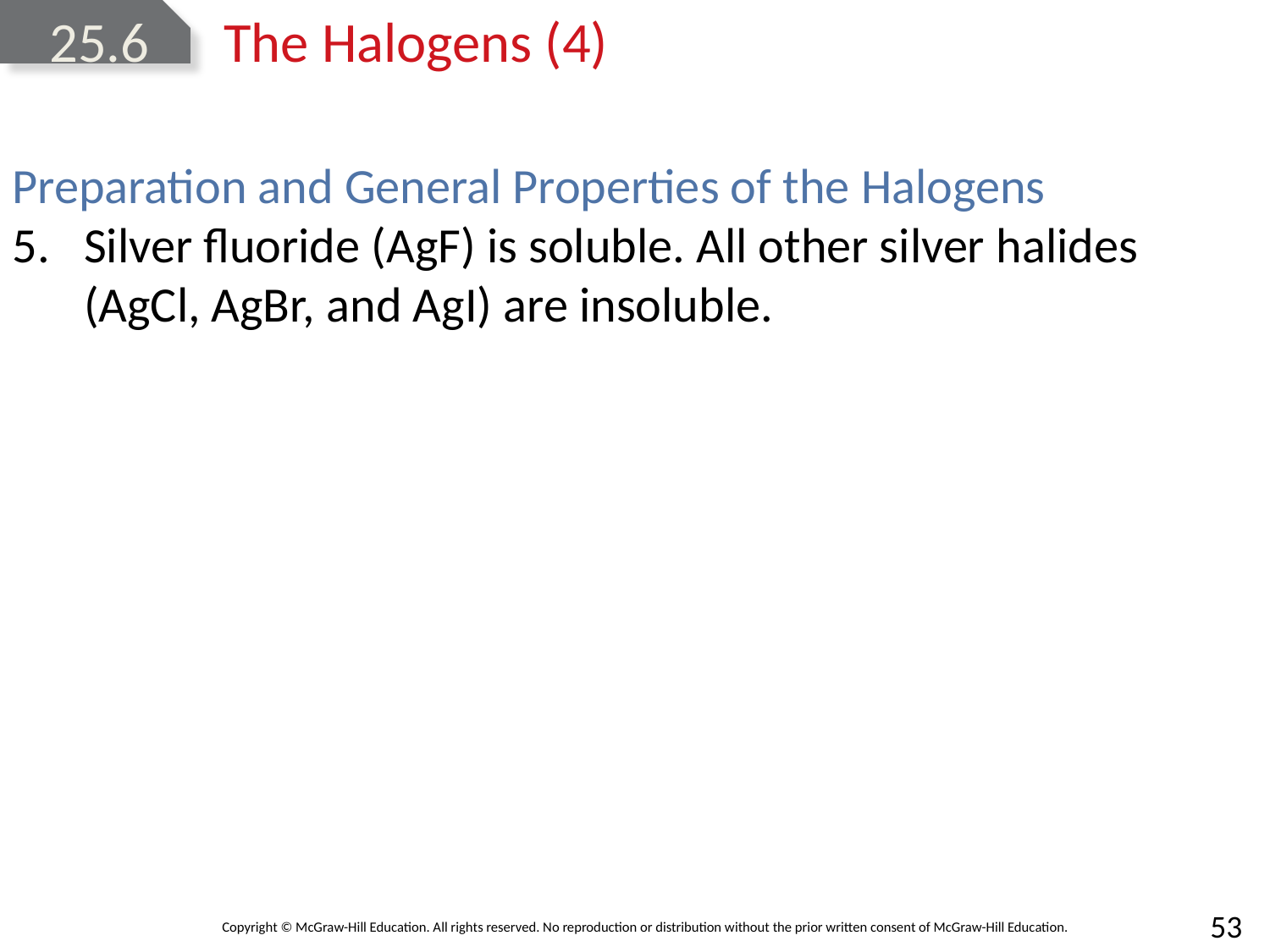

# 25.6 The Halogens (4)
Preparation and General Properties of the Halogens
Silver fluoride (AgF) is soluble. All other silver halides (AgCl, AgBr, and AgI) are insoluble.